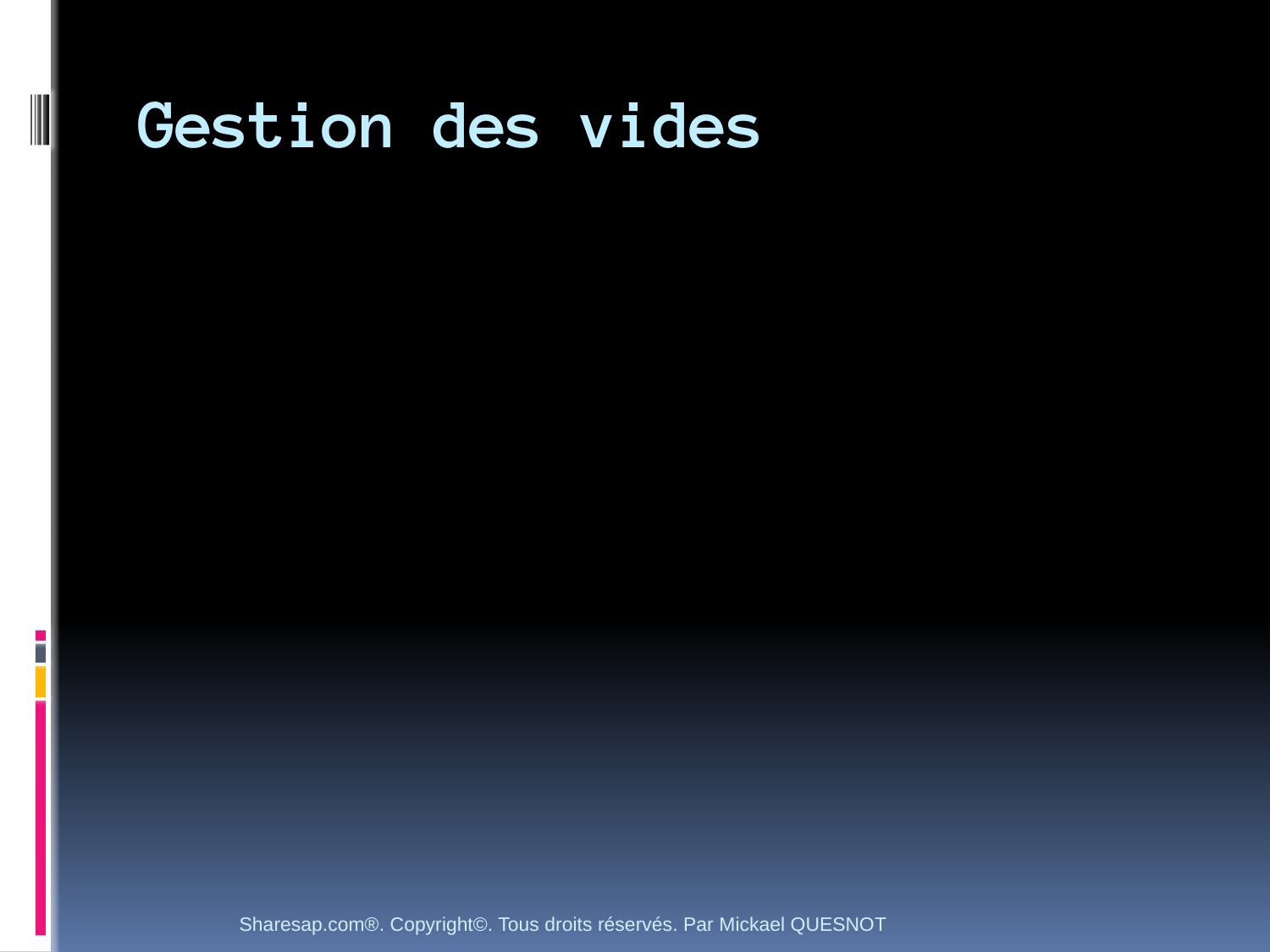

# Gestion des vides
Sharesap.com®. Copyright©. Tous droits réservés. Par Mickael QUESNOT